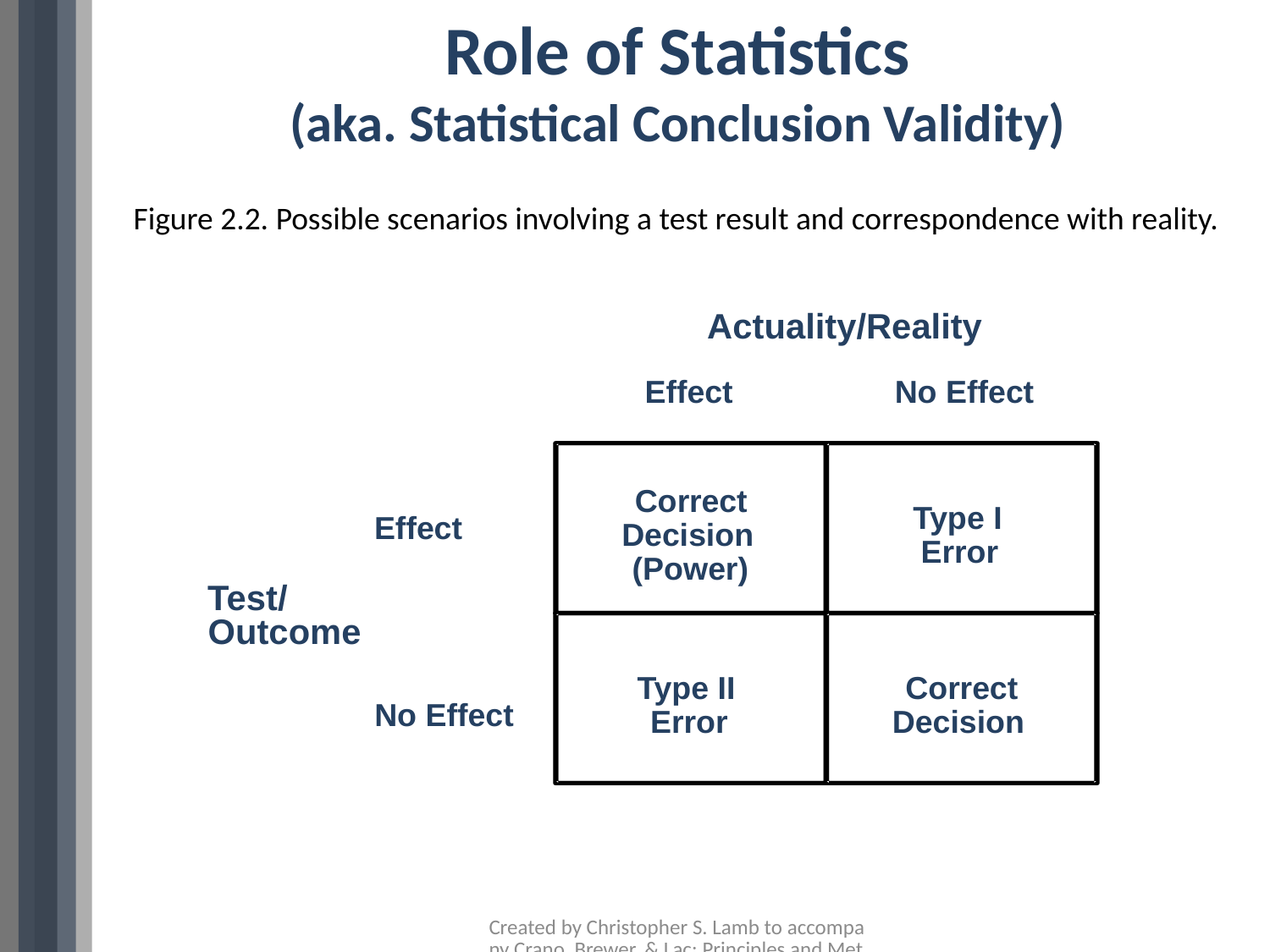

# Role of Statistics (aka. Statistical Conclusion Validity)

Figure 2.2. Possible scenarios involving a test result and correspondence with reality.

Actuality/Reality
Effect
No Effect

Correct
Type I
Effect
Decision
Error
(Power)
Test/
Outcome

Type II
Correct
No Effect
Error
Decision
Created by Christopher S. Lamb to accompany Crano, Brewer, & Lac: Principles and Methods of Social Research, 3rd Edition, 2015, Routledge/Taylor & Francis